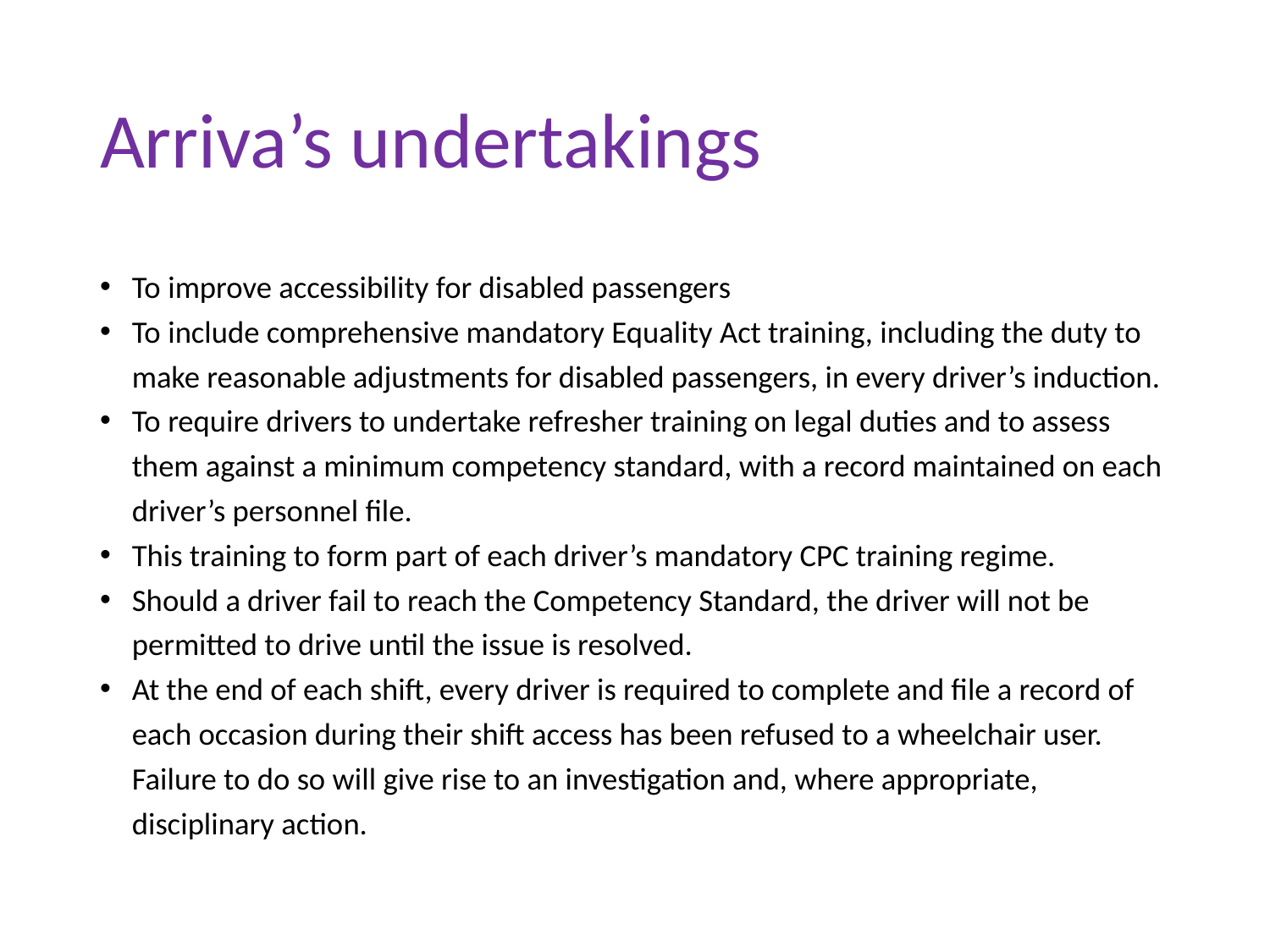

# Arriva’s undertakings
To improve accessibility for disabled passengers
To include comprehensive mandatory Equality Act training, including the duty to make reasonable adjustments for disabled passengers, in every driver’s induction.
To require drivers to undertake refresher training on legal duties and to assess them against a minimum competency standard, with a record maintained on each driver’s personnel file.
This training to form part of each driver’s mandatory CPC training regime.
Should a driver fail to reach the Competency Standard, the driver will not be permitted to drive until the issue is resolved.
At the end of each shift, every driver is required to complete and file a record of each occasion during their shift access has been refused to a wheelchair user. Failure to do so will give rise to an investigation and, where appropriate, disciplinary action.